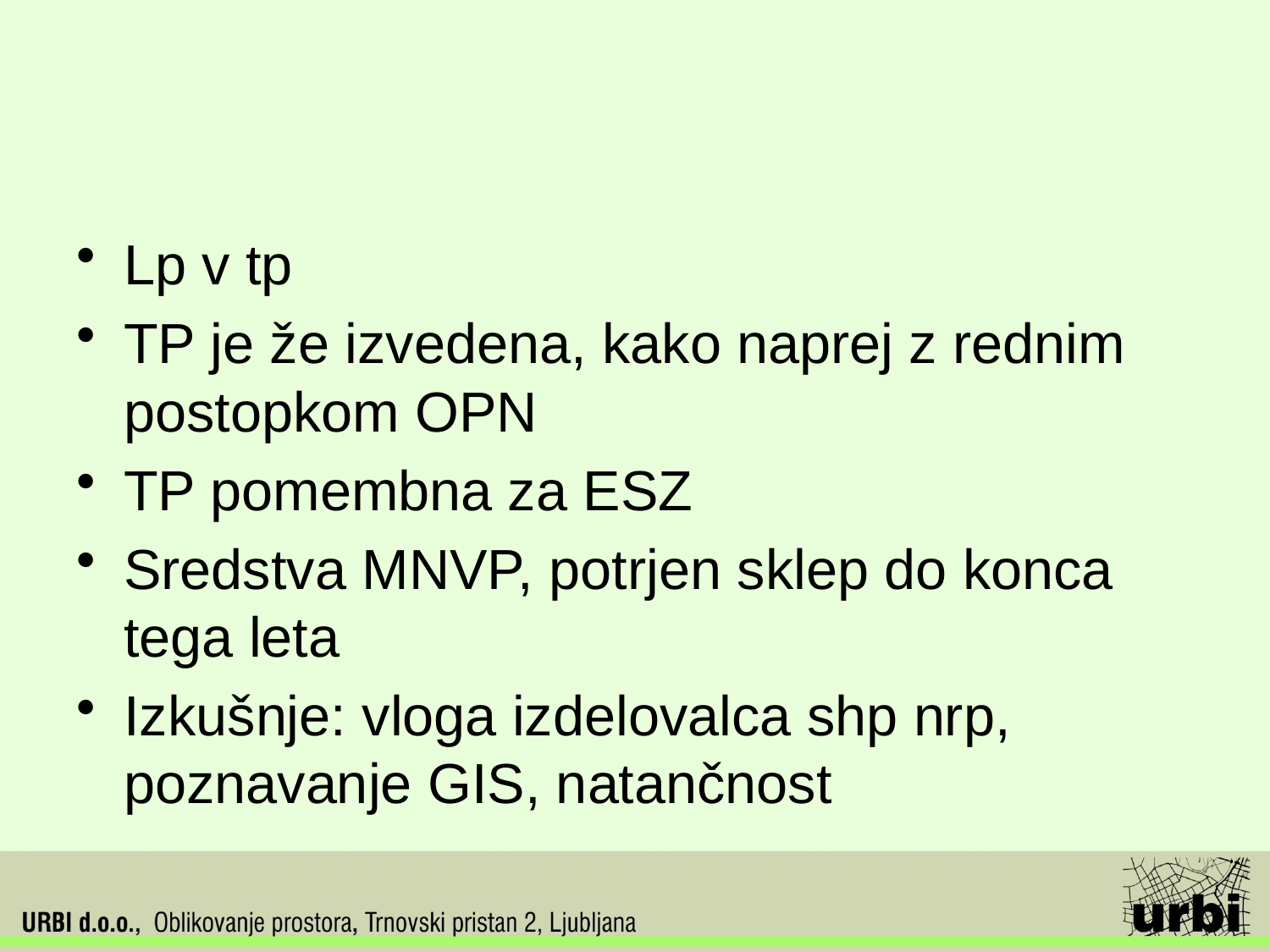

#
Lp v tp
TP je že izvedena, kako naprej z rednim postopkom OPN
TP pomembna za ESZ
Sredstva MNVP, potrjen sklep do konca tega leta
Izkušnje: vloga izdelovalca shp nrp, poznavanje GIS, natančnost